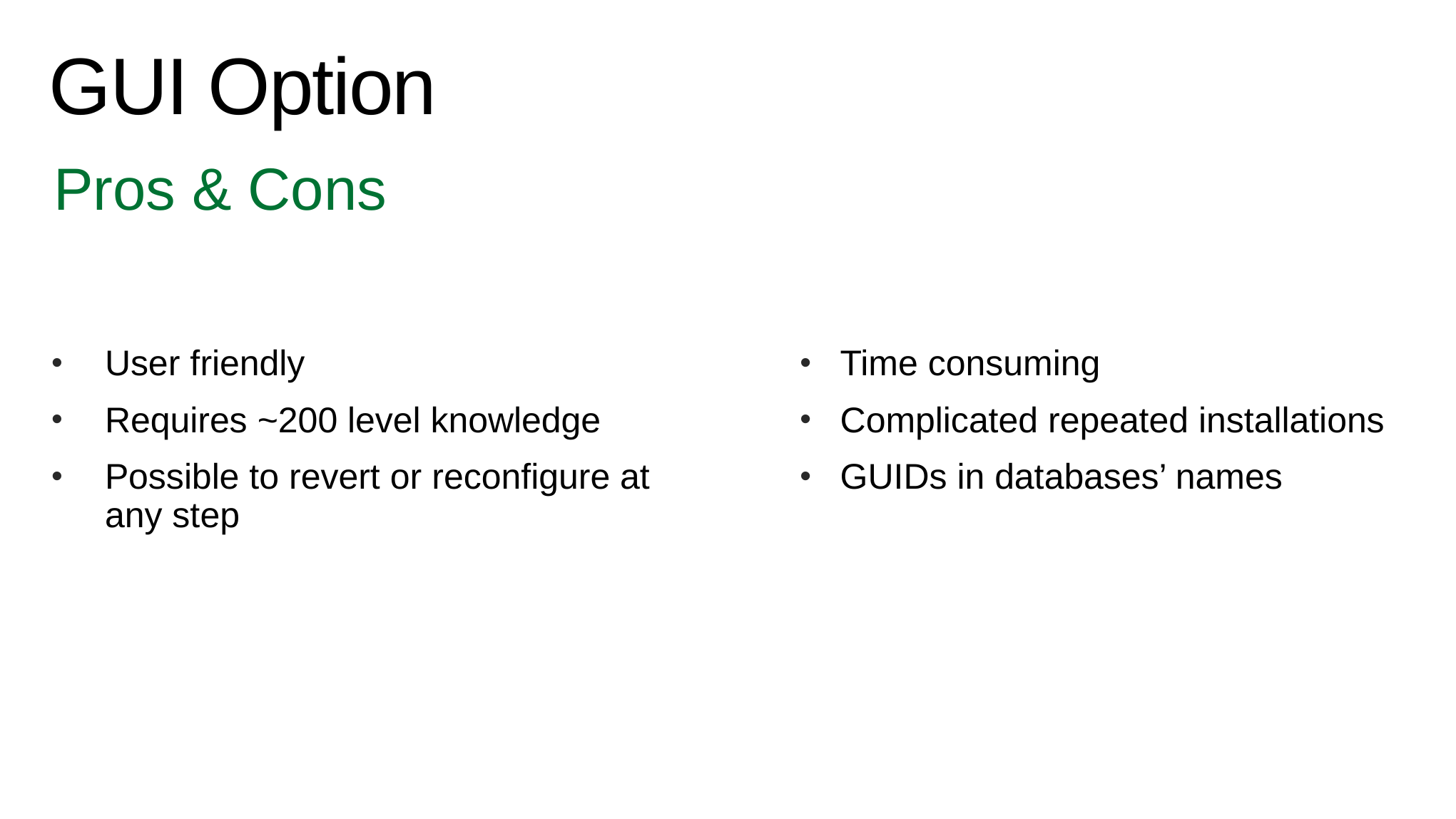

# GUI Option
Pros & Cons

User friendly
Requires ~200 level knowledge
Possible to revert or reconfigure at any step
Time consuming
Complicated repeated installations
GUIDs in databases’ names